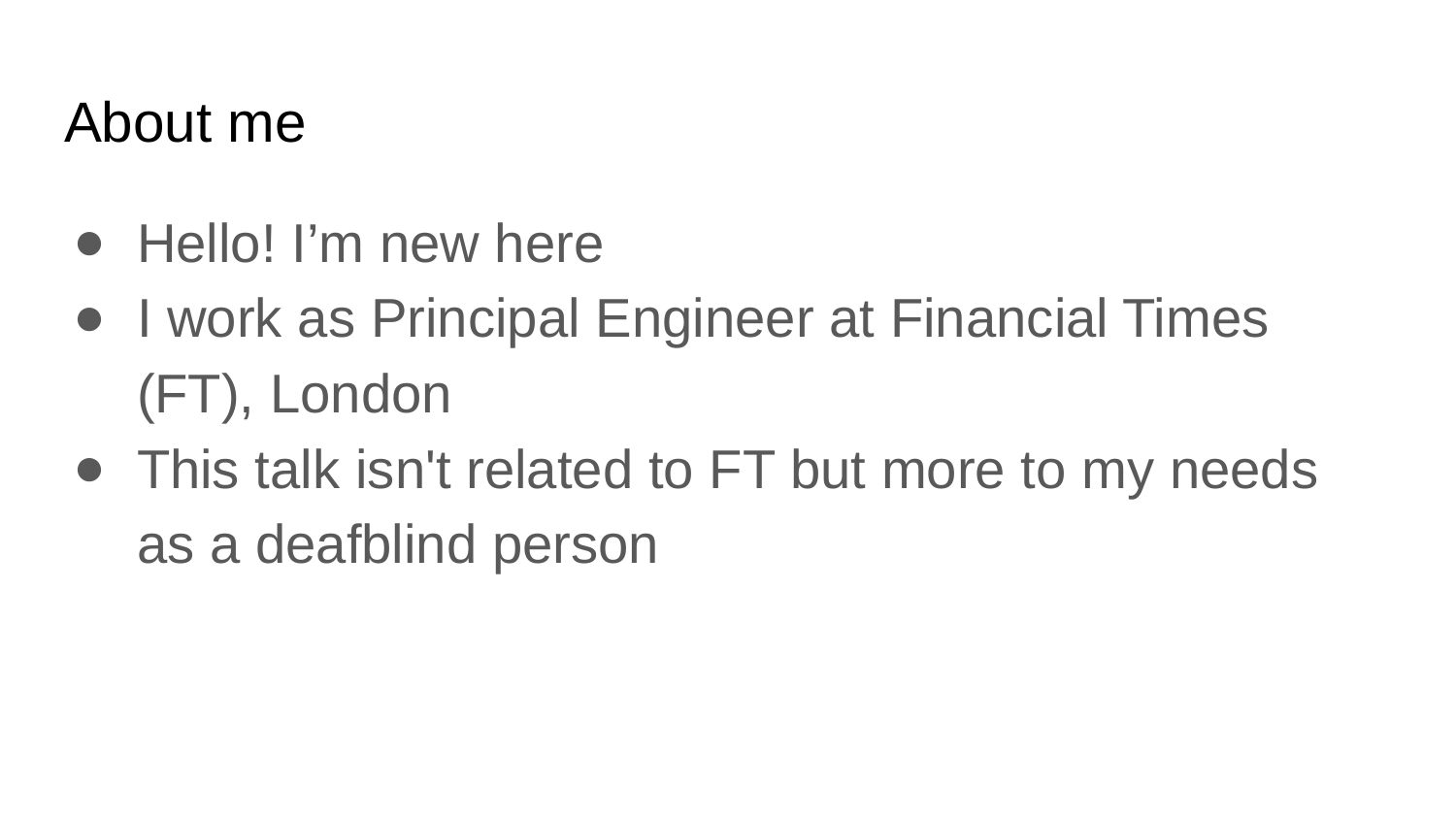

# About me
Hello! I’m new here
I work as Principal Engineer at Financial Times (FT), London
This talk isn't related to FT but more to my needs as a deafblind person